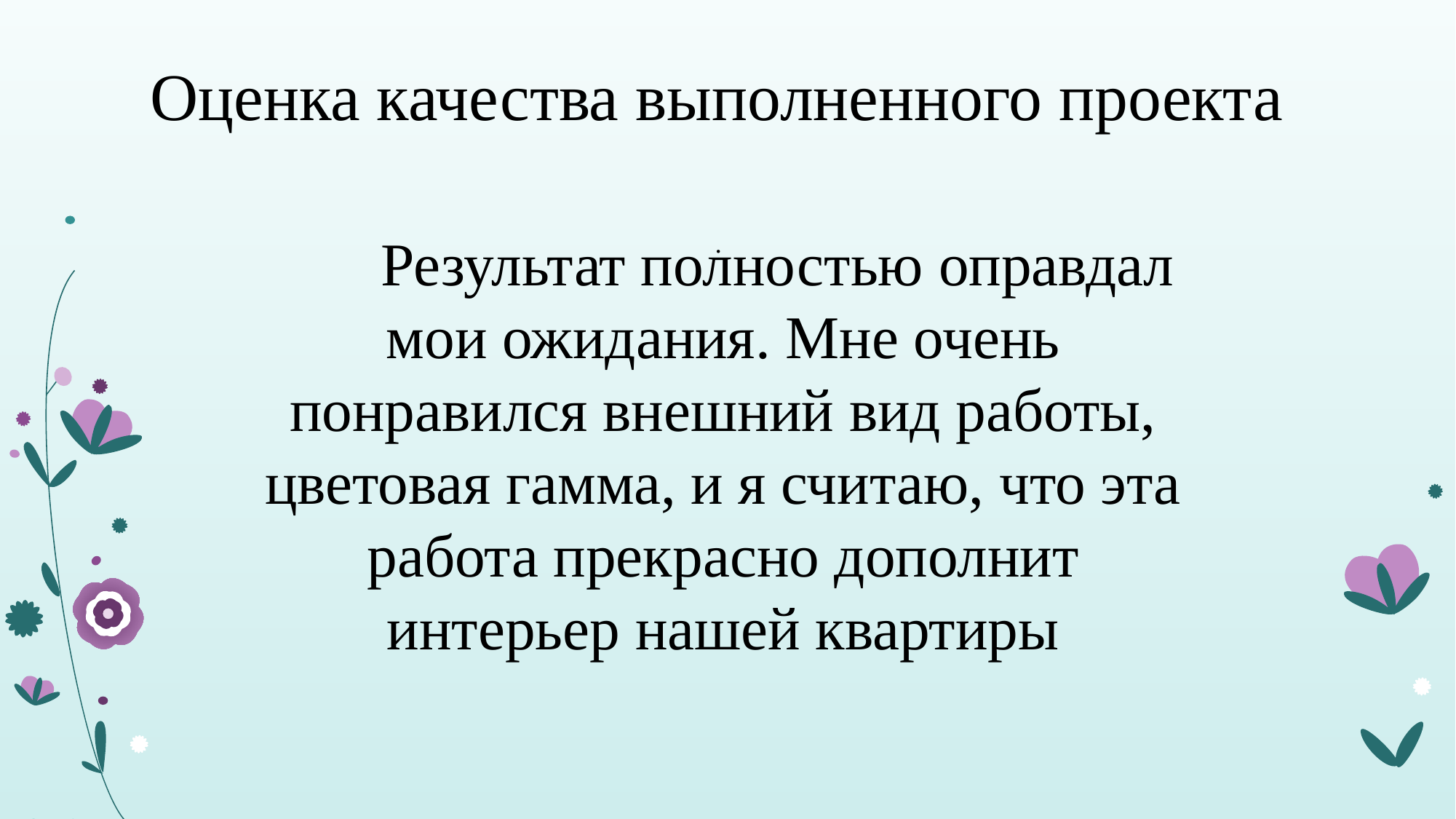

Оценка качества выполненного проекта
	Результат полностью оправдал мои ожидания. Мне очень понравился внешний вид работы, цветовая гамма, и я считаю, что эта работа прекрасно дополнит интерьер нашей квартиры
.